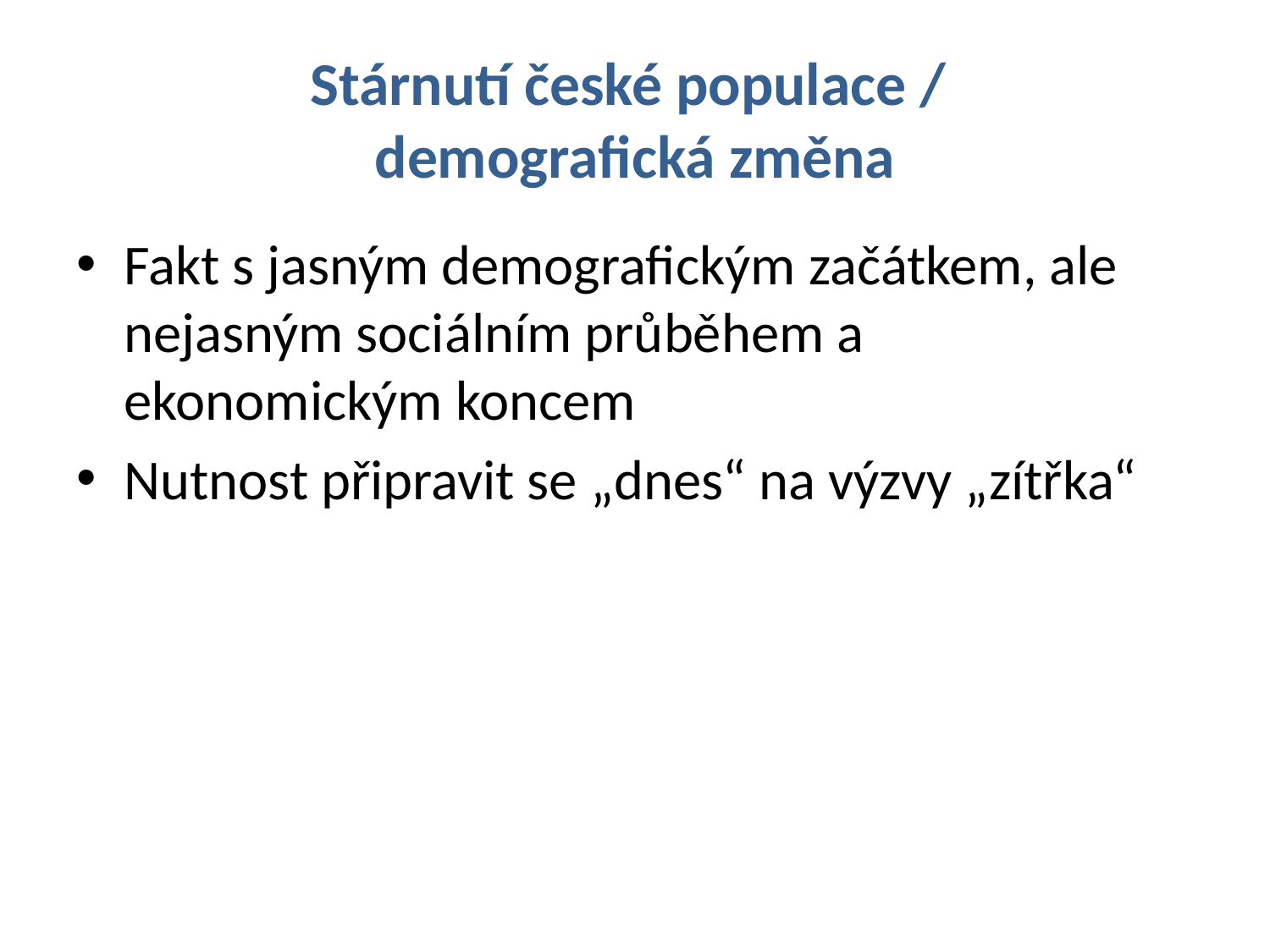

# Stárnutí české populace / demografická změna
Fakt s jasným demografickým začátkem, ale nejasným sociálním průběhem a ekonomickým koncem
Nutnost připravit se „dnes“ na výzvy „zítřka“